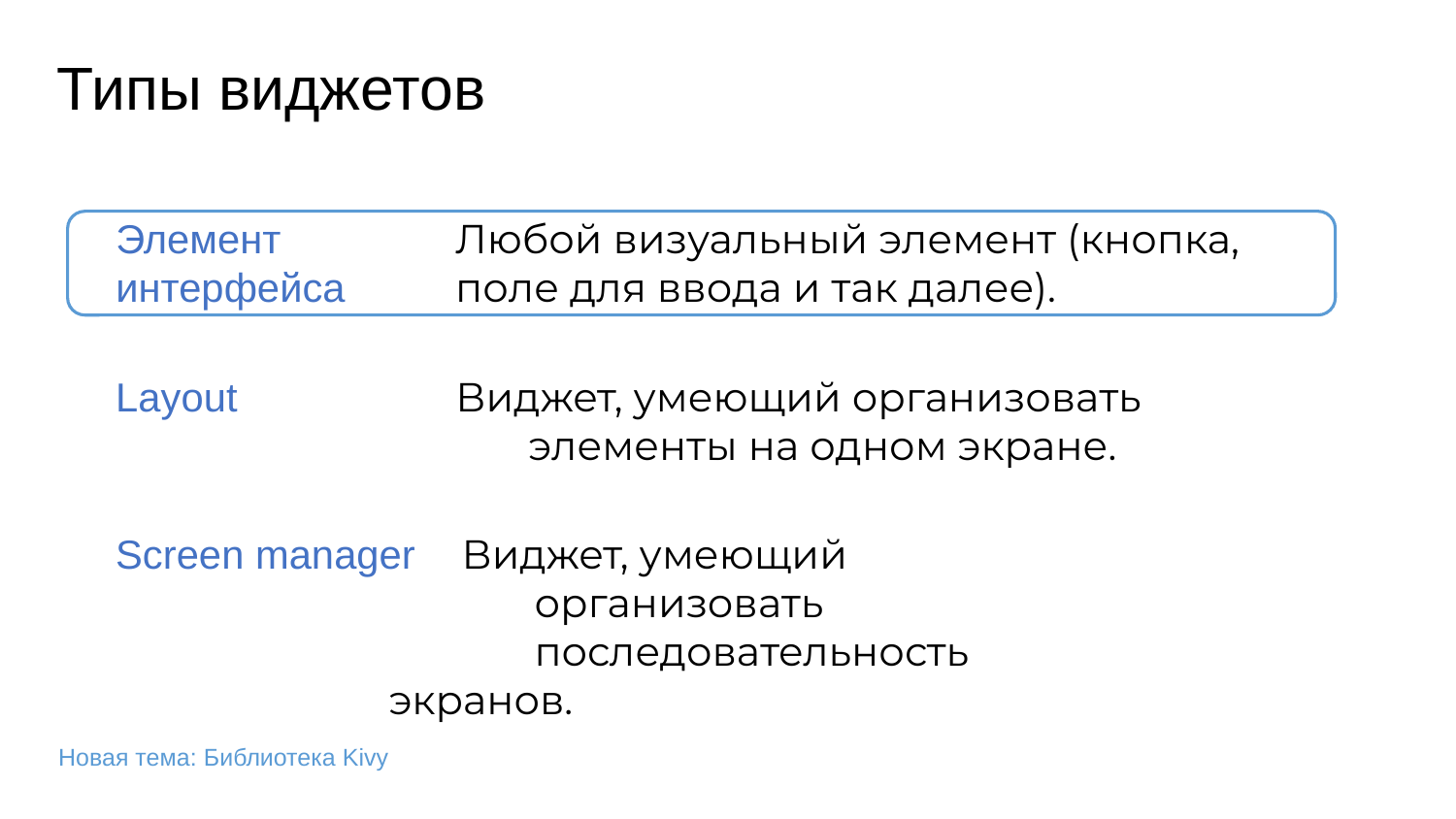

Типы виджетов
Элемент
интерфейса
Любой визуальный элемент (кнопка, поле для ввода и так далее).

Layout
Виджет, умеющий организовать
	элементы на одном экране.
Screen manager
Виджет, умеющий
	организовать
	последовательность экранов.
Новая тема: Библиотека Kivy